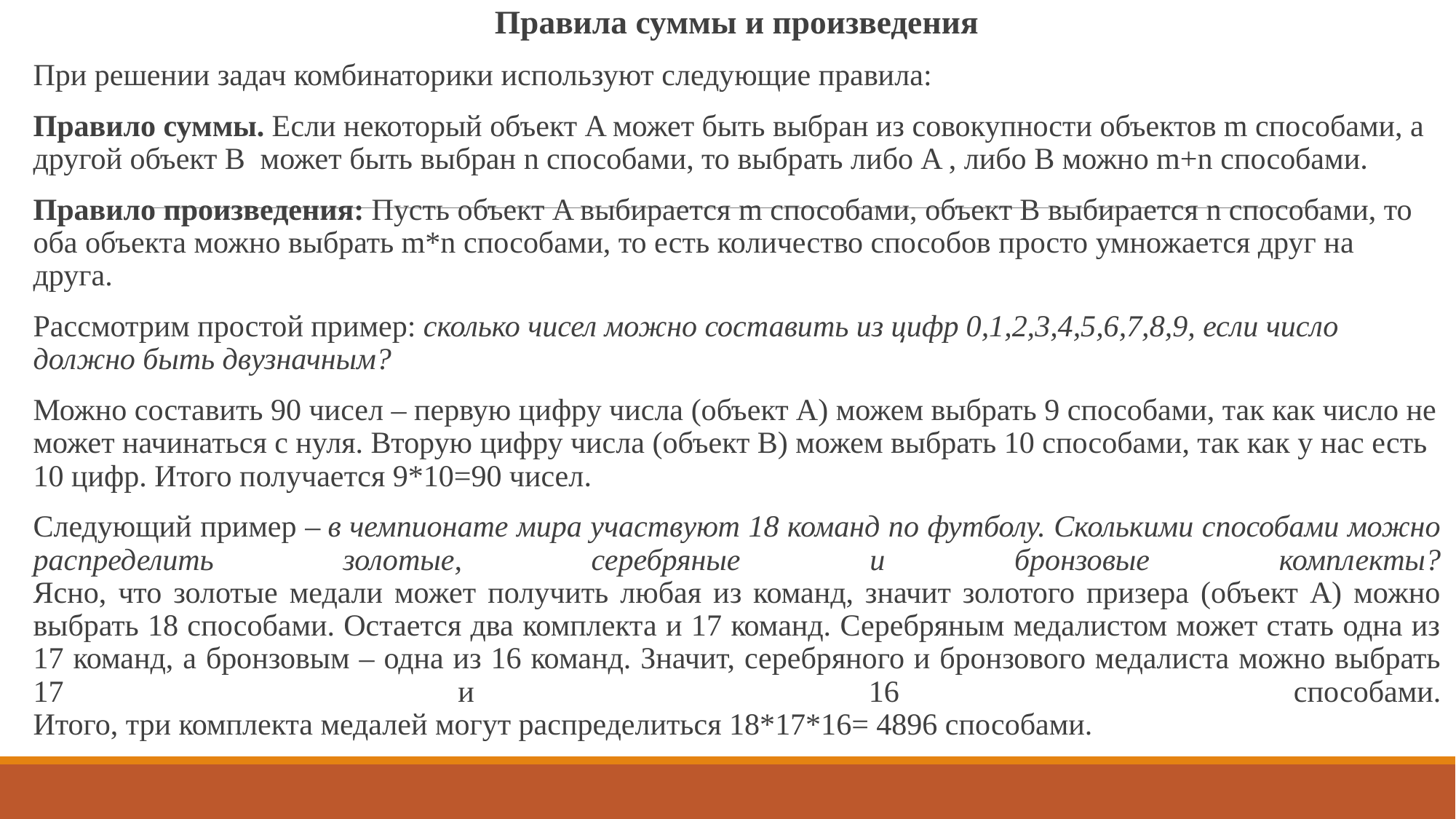

можно
Правила суммы и произведения
При решении задач комбинаторики используют следующие правила:
Правило суммы. Если некоторый объект A может быть выбран из совокупности объектов m способами, а другой объект B  может быть выбран n способами, то выбрать либо A , либо B можно m+n способами.
Правило произведения: Пусть объект A выбирается m способами, объект B выбирается n способами, то оба объекта можно выбрать m*n способами, то есть количество способов просто умножается друг на друга.
Рассмотрим простой пример: сколько чисел можно составить из цифр 0,1,2,3,4,5,6,7,8,9, если число должно быть двузначным?
Можно составить 90 чисел – первую цифру числа (объект А) можем выбрать 9 способами, так как число не может начинаться с нуля. Вторую цифру числа (объект В) можем выбрать 10 способами, так как у нас есть 10 цифр. Итого получается 9*10=90 чисел.
Следующий пример – в чемпионате мира участвуют 18 команд по футболу. Сколькими способами можно распределить золотые, серебряные и бронзовые комплекты?
Ясно, что золотые медали может получить любая из команд, значит золотого призера (объект А) можно выбрать 18 способами. Остается два комплекта и 17 команд. Серебряным медалистом может стать одна из 17 команд, а бронзовым – одна из 16 команд. Значит, серебряного и бронзового медалиста можно выбрать 17 и 16 способами.
Итого, три комплекта медалей могут распределиться 18*17*16= 4896 способами.
#